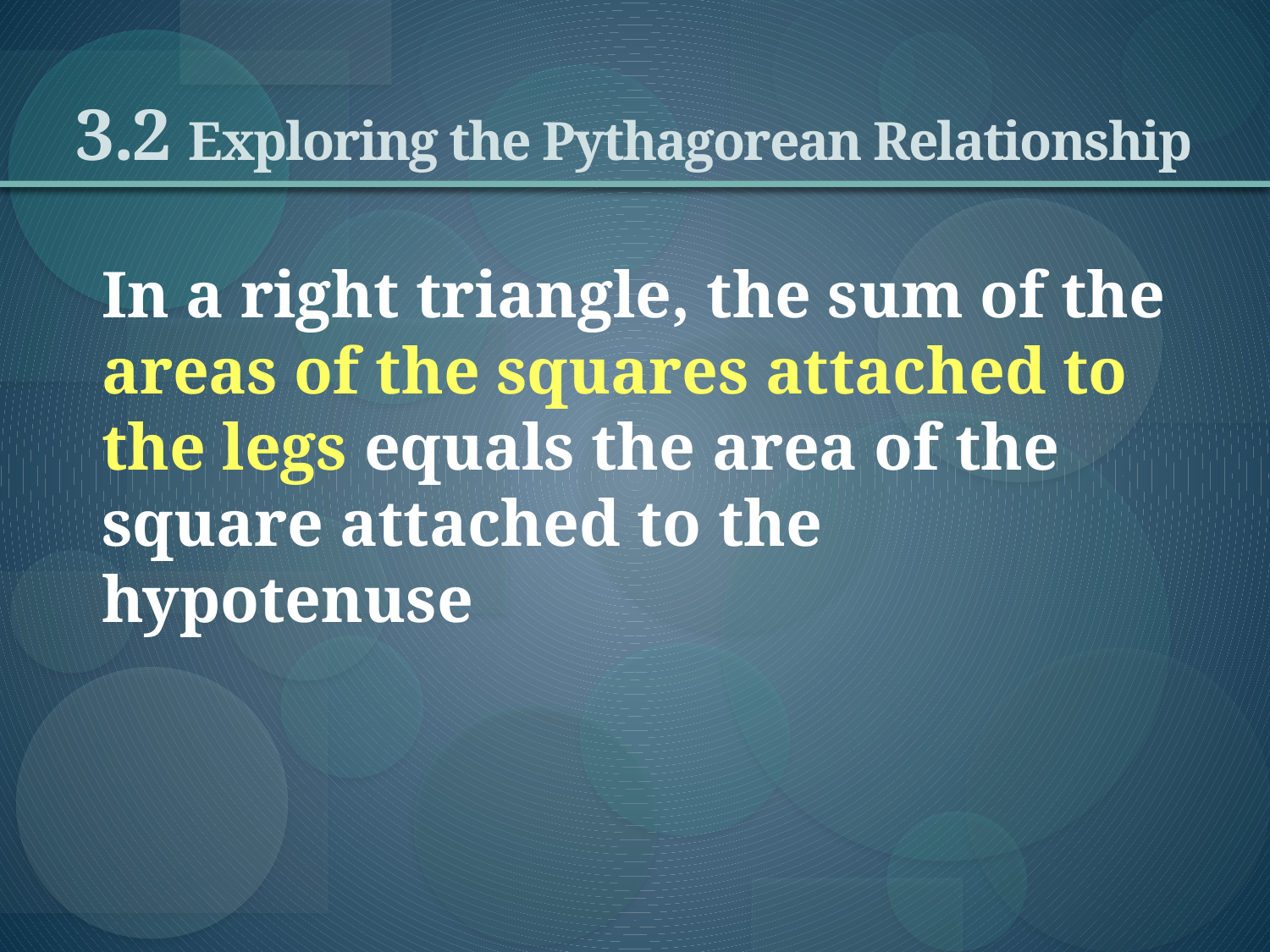

# 3.2 Exploring the Pythagorean Relationship

In a right triangle, the sum of the areas of the squares attached to the legs equals the area of the square attached to the hypotenuse